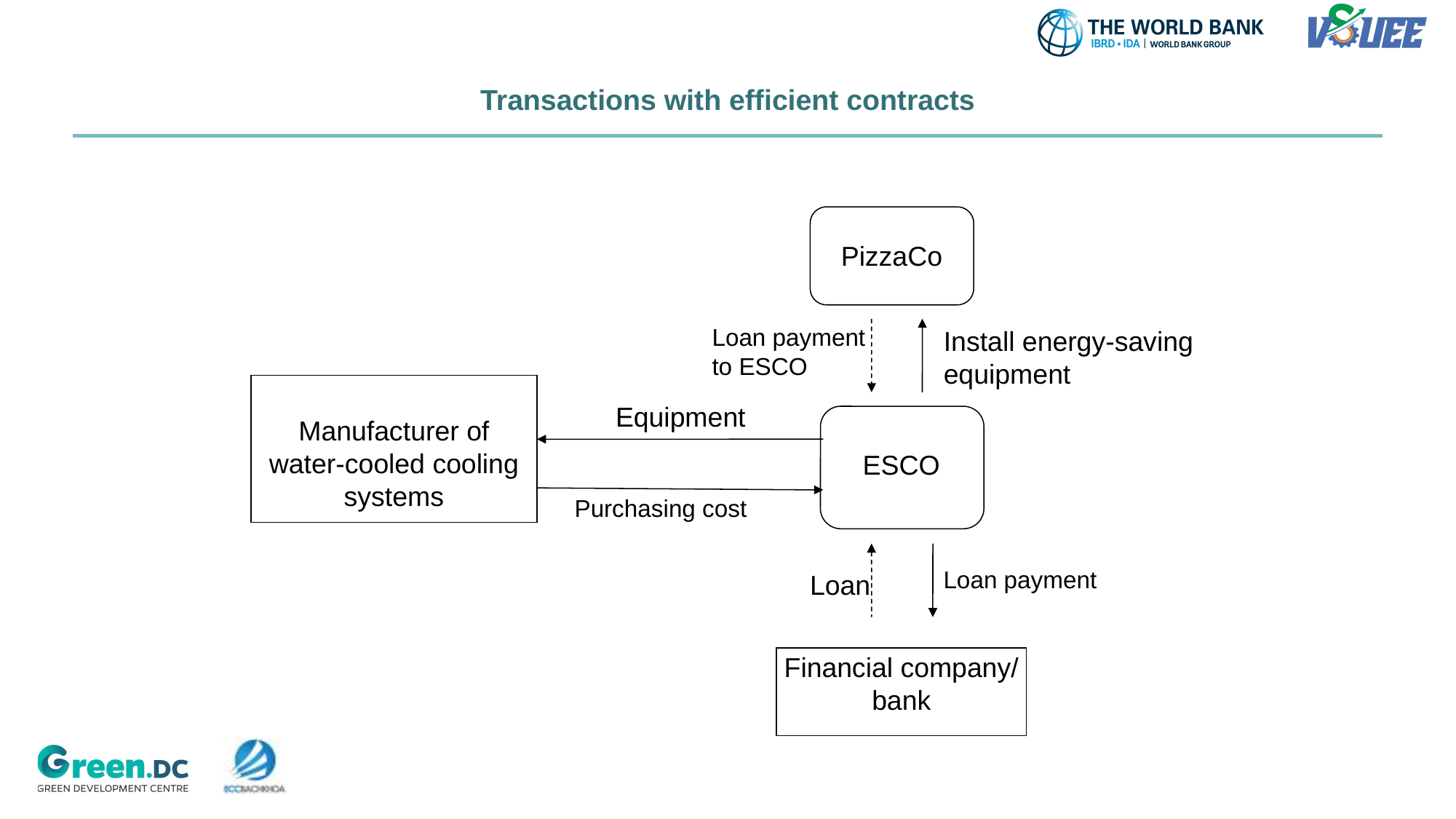

# Transactions with efficient contracts

PizzaCo

Loan payment to ESCO

Install energy-saving equipment

Manufacturer of water-cooled cooling systems
Equipment

ESCO

Purchasing cost

Loan payment
Loan
Financial company/ bank